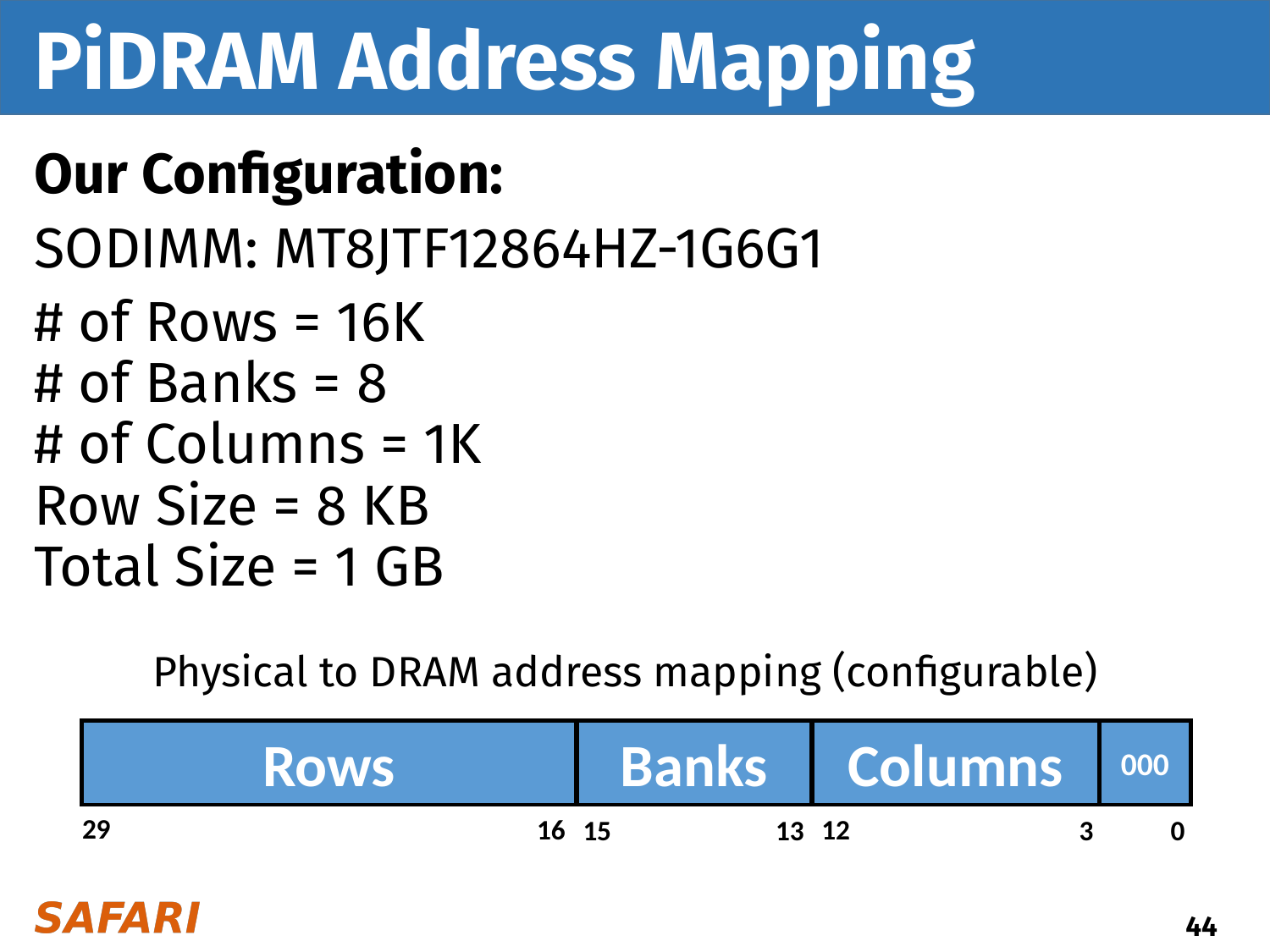

# PiDRAM Address Mapping
Our Configuration:
SODIMM: MT8JTF12864HZ-1G6G1
# of Rows = 16K # of Banks = 8 # of Columns = 1K Row Size = 8 KB Total Size = 1 GB
Physical to DRAM address mapping (configurable)
Rows
Banks
000

Columns
29
16
12
15
3
0
13
44